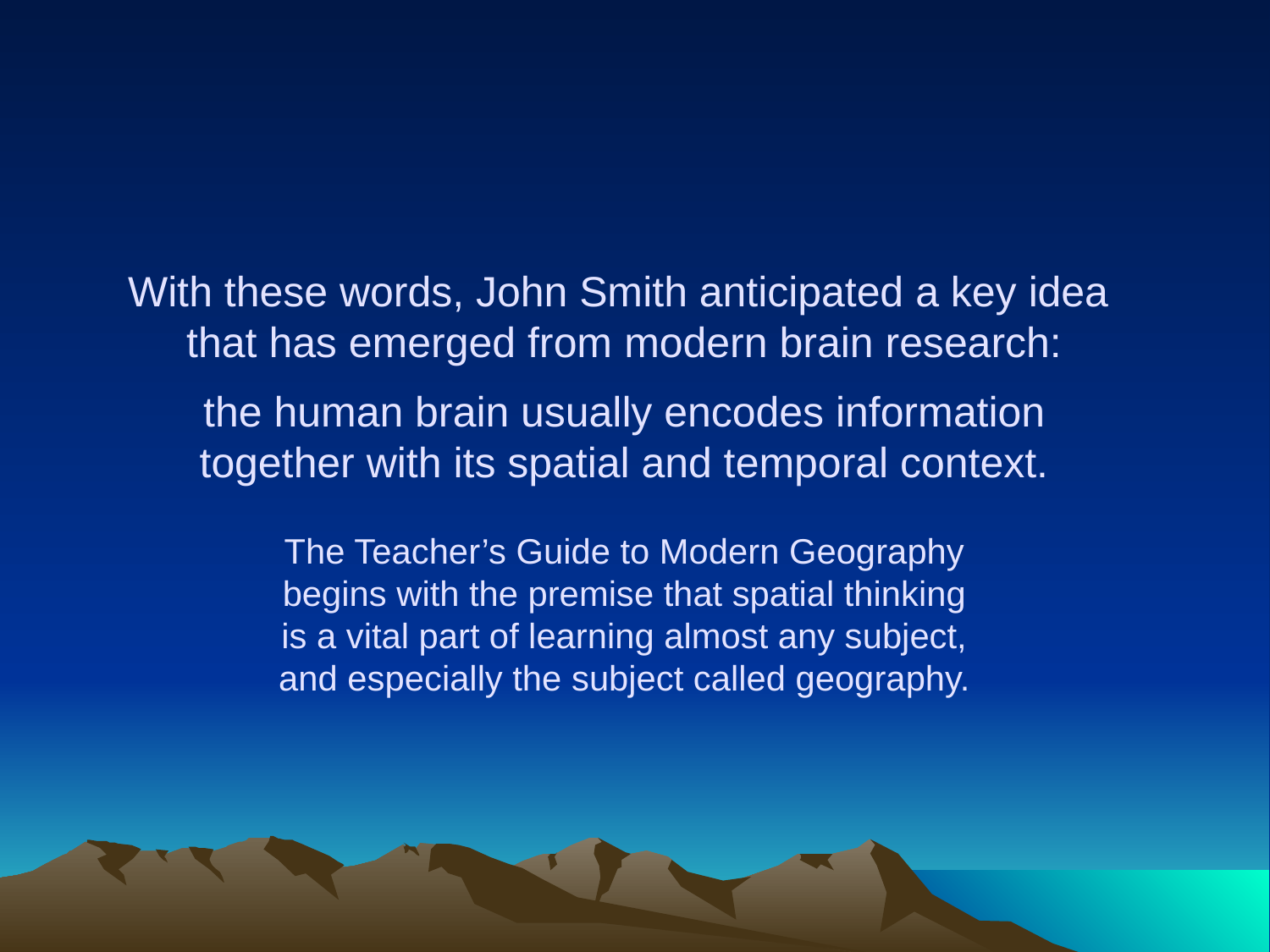

# With these words, John Smith anticipated a key idea that has emerged from modern brain research: the human brain usually encodes information together with its spatial and temporal context. The Teacher’s Guide to Modern Geography begins with the premise that spatial thinking is a vital part of learning almost any subject, and especially the subject called geography.